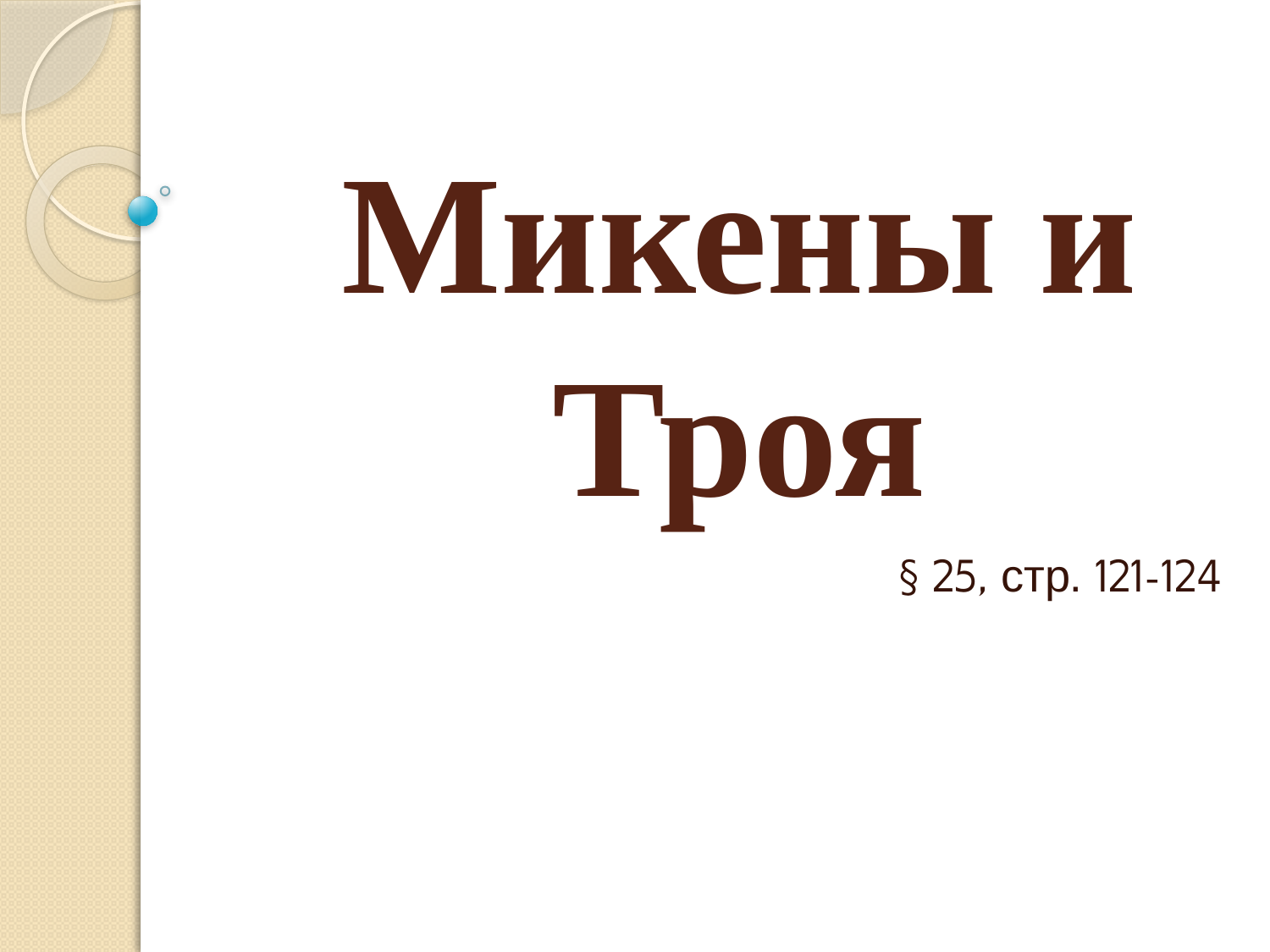

# Микены и Троя
§ 25, стр. 121-124